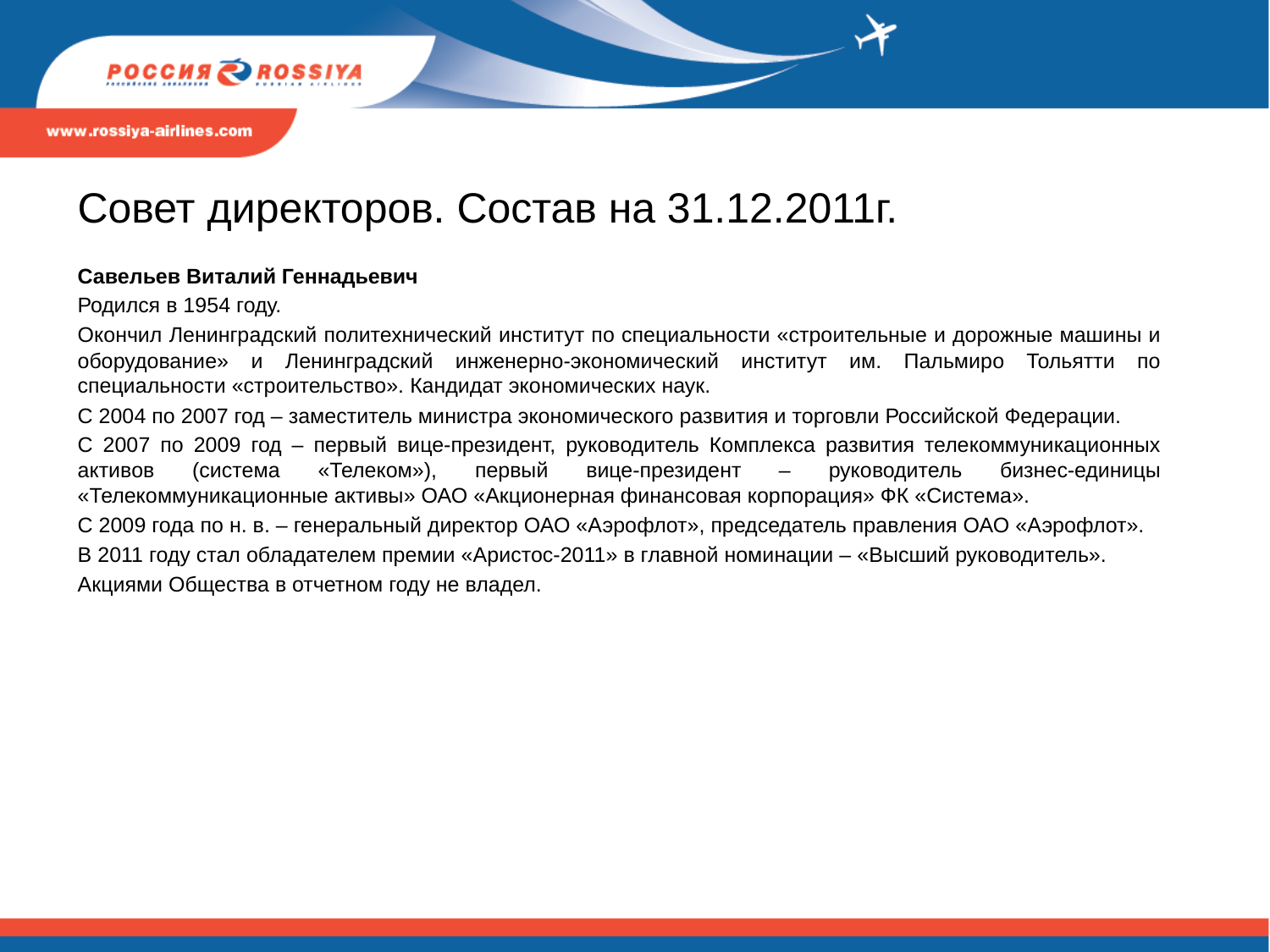

# Совет директоров. Состав на 31.12.2011г.
Савельев Виталий Геннадьевич
Родился в 1954 году.
Окончил Ленинградский политехнический институт по специальности «строительные и дорожные машины и оборудование» и Ленинградский инженерно-экономический институт им. Пальмиро Тольятти по специальности «строительство». Кандидат экономических наук.
С 2004 по 2007 год – заместитель министра экономического развития и торговли Российской Федерации.
С 2007 по 2009 год – первый вице-президент, руководитель Комплекса развития телекоммуникационных активов (система «Телеком»), первый вице-президент – руководитель бизнес-единицы «Телекоммуникационные активы» ОАО «Акционерная финансовая корпорация» ФК «Система».
С 2009 года по н. в. – генеральный директор ОАО «Аэрофлот», председатель правления ОАО «Аэрофлот».
В 2011 году стал обладателем премии «Аристос-2011» в главной номинации – «Высший руководитель».
Акциями Общества в отчетном году не владел.